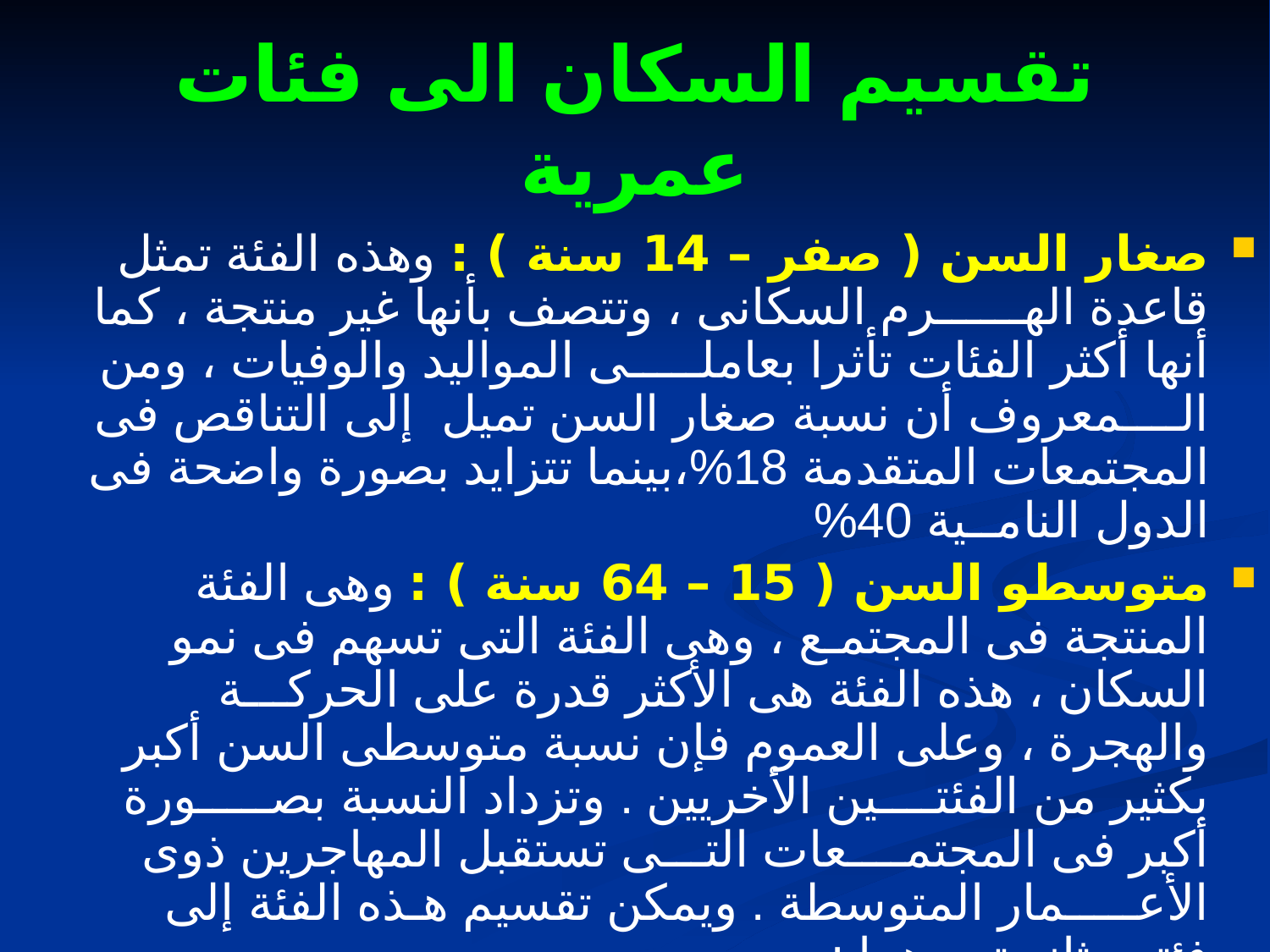

# تقسيم السكان الى فئات عمرية
صغار السن ( صفر – 14 سنة ) : وهذه الفئة تمثل قاعدة الهــــــرم السكانى ، وتتصف بأنها غير منتجة ، كما أنها أكثر الفئات تأثرا بعاملـــــى المواليد والوفيات ، ومن الــــمعروف أن نسبة صغار السن تميل  إلى التناقص فى المجتمعات المتقدمة 18%،بينما تتزايد بصورة واضحة فى الدول النامــية 40%
متوسطو السن ( 15 – 64 سنة ) : وهى الفئة المنتجة فى المجتمـع ، وهى الفئة التى تسهم فى نمو السكان ، هذه الفئة هى الأكثر قدرة على الحركـــة والهجرة ، وعلى العموم فإن نسبة متوسطى السن أكبر بكثير من الفئتــــين الأخريين . وتزداد النسبة بصـــــورة أكبر فى المجتمــــعات التـــى تستقبل المهاجرين ذوى الأعـــــمار المتوسطة . ويمكن تقسيم هـذه الفئة إلى فئتين ثانويتين هما :